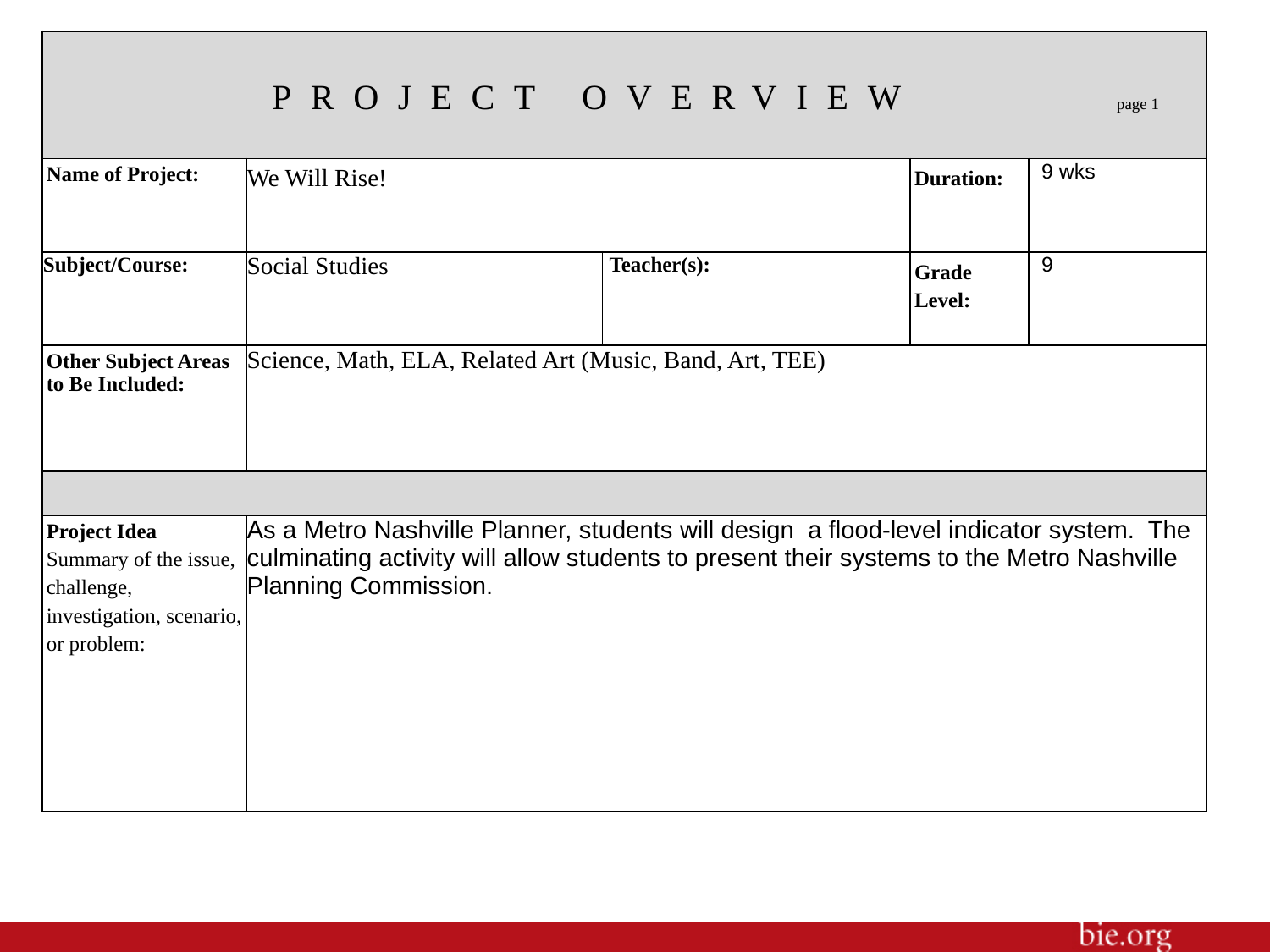

| Project Overview page 1 |  |  |  |  |
| --- | --- | --- | --- | --- |
| Name of Project: | We Will Rise! |  | Duration: | 9 wks |
| Subject/Course: | Social Studies | Teacher(s): | Grade Level: | 9 |
| Other Subject Areas to Be Included: | Science, Math, ELA, Related Art (Music, Band, Art, TEE) |  |  |  |
|  |  |  |  |  |
| Project Idea Summary of the issue, challenge, investigation, scenario, or problem: | As a Metro Nashville Planner, students will design a flood-level indicator system. The culminating activity will allow students to present their systems to the Metro Nashville Planning Commission. |  |  |  |